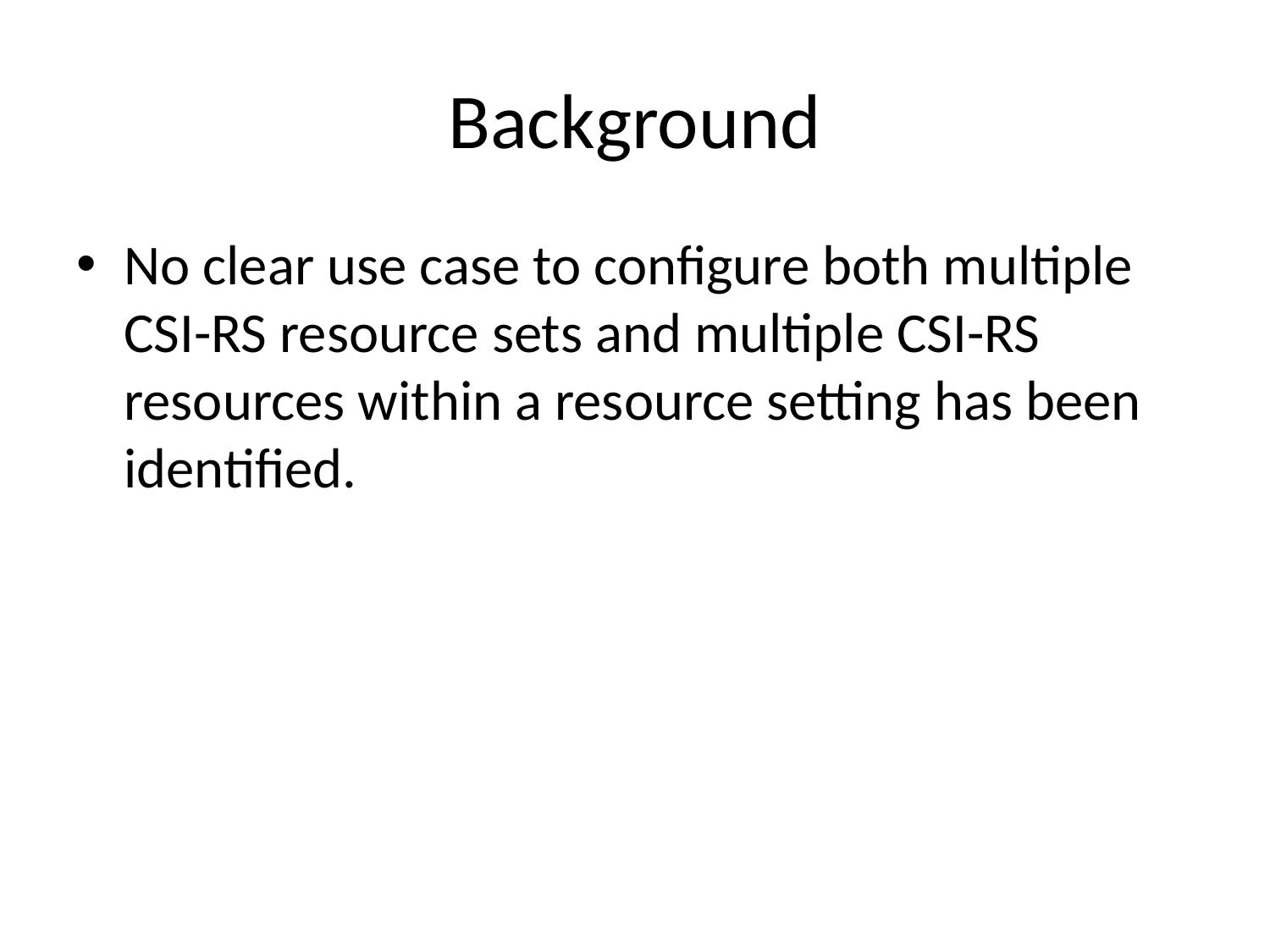

# Background
No clear use case to configure both multiple CSI-RS resource sets and multiple CSI-RS resources within a resource setting has been identified.